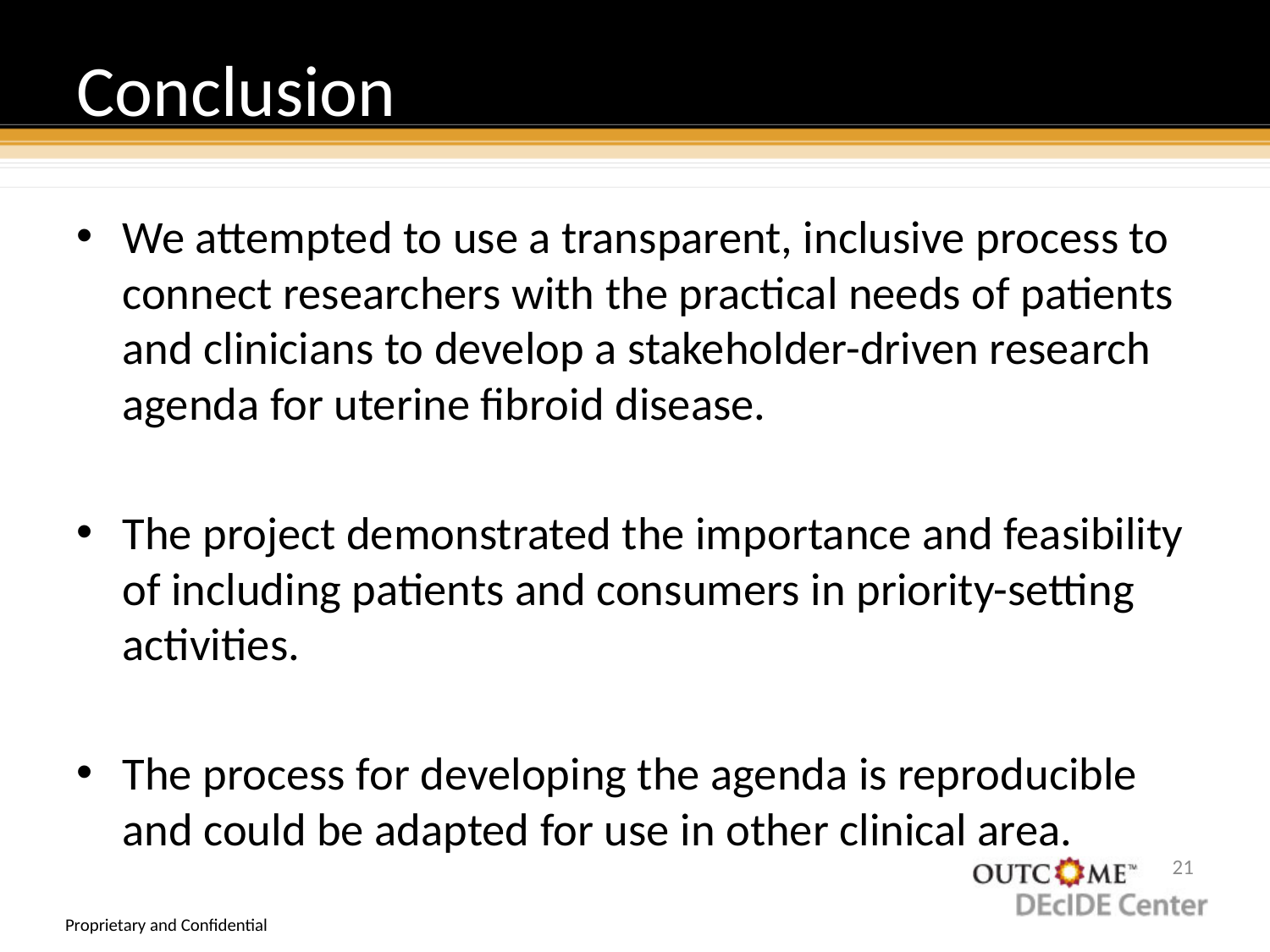

# Conclusion
We attempted to use a transparent, inclusive process to connect researchers with the practical needs of patients and clinicians to develop a stakeholder-driven research agenda for uterine fibroid disease.

The project demonstrated the importance and feasibility of including patients and consumers in priority-setting activities.

The process for developing the agenda is reproducible and could be adapted for use in other clinical area.

21